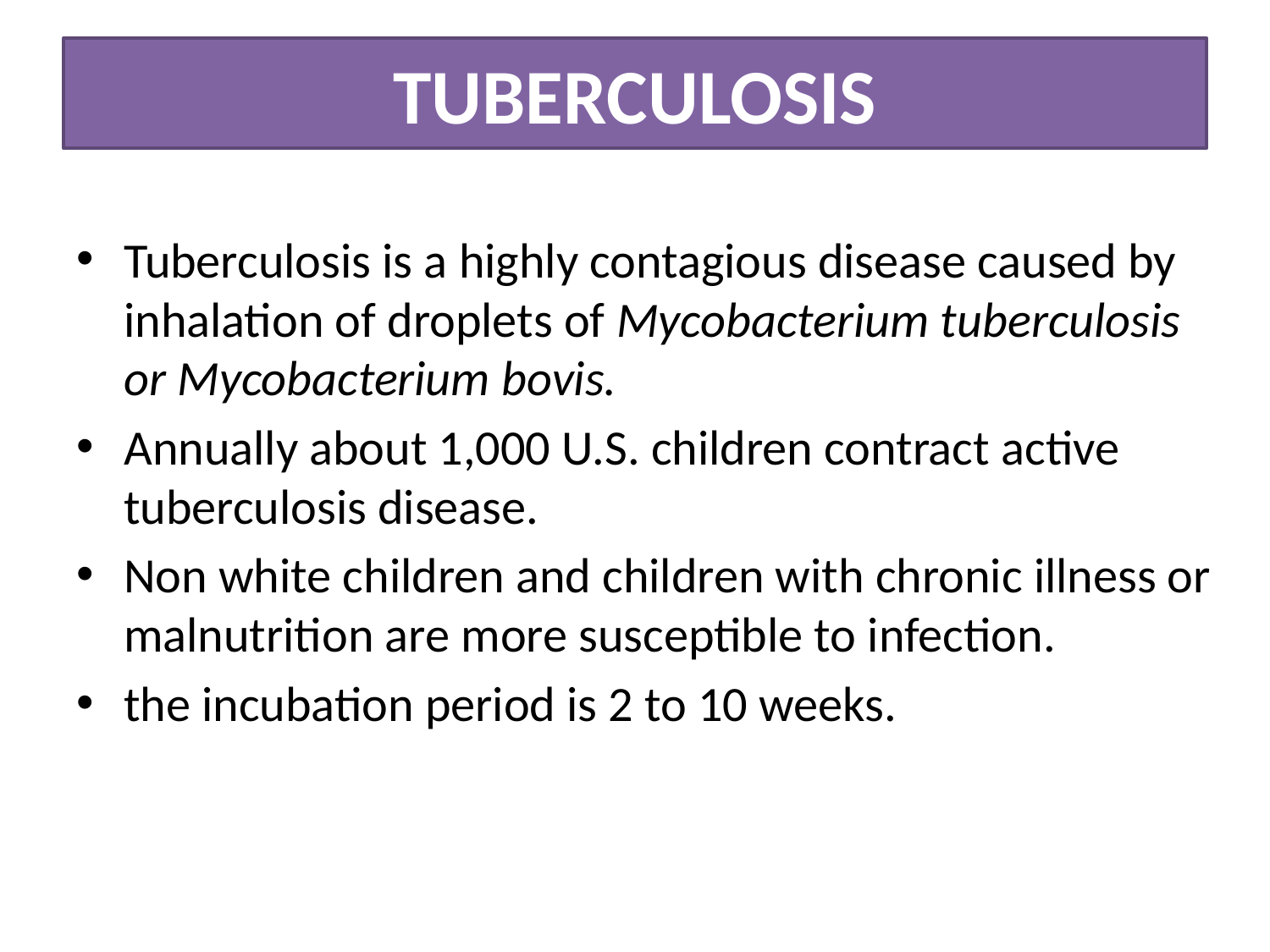

# TUBERCULOSIS
Tuberculosis is a highly contagious disease caused by inhalation of droplets of Mycobacterium tuberculosis or Mycobacterium bovis.
Annually about 1,000 U.S. children contract active tuberculosis disease.
Non white children and children with chronic illness or malnutrition are more susceptible to infection.
the incubation period is 2 to 10 weeks.